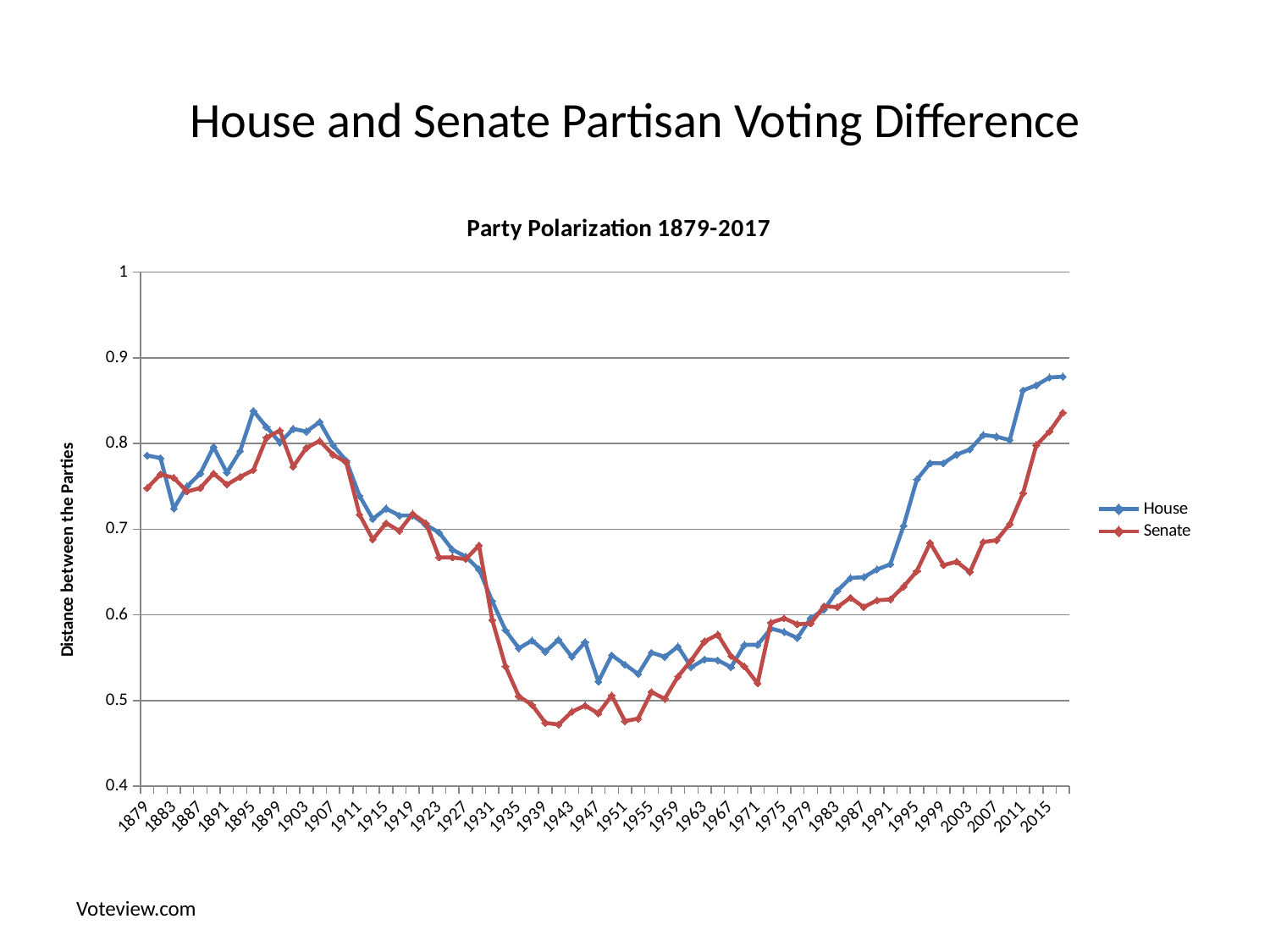

# House and Senate Partisan Voting Difference

### Chart: Party Polarization 1879-2017

| Category |  |  |
|---|---|---|
| 1879 | 0.786 | 0.748 |
| 1881 | 0.783 | 0.764 |
| 1883 | 0.724 | 0.76 |
| 1885 | 0.75 | 0.744 |
| 1887 | 0.765 | 0.748 |
| 1889 | 0.796 | 0.765 |
| 1891 | 0.766 | 0.752 |
| 1893 | 0.7909999999999999 | 0.761 |
| 1895 | 0.838 | 0.7689999999999999 |
| 1897 | 0.819 | 0.8069999999999999 |
| 1899 | 0.8009999999999999 | 0.815 |
| 1901 | 0.817 | 0.773 |
| 1903 | 0.8140000000000001 | 0.7949999999999999 |
| 1905 | 0.825 | 0.8029999999999999 |
| 1907 | 0.798 | 0.7869999999999999 |
| 1909 | 0.78 | 0.778 |
| 1911 | 0.739 | 0.717 |
| 1913 | 0.712 | 0.688 |
| 1915 | 0.724 | 0.707 |
| 1917 | 0.716 | 0.698 |
| 1919 | 0.716 | 0.718 |
| 1921 | 0.7050000000000001 | 0.707 |
| 1923 | 0.696 | 0.667 |
| 1925 | 0.676 | 0.667 |
| 1927 | 0.6679999999999999 | 0.665 |
| 1929 | 0.653 | 0.681 |
| 1931 | 0.616 | 0.594 |
| 1933 | 0.5820000000000001 | 0.54 |
| 1935 | 0.5609999999999999 | 0.505 |
| 1937 | 0.5700000000000001 | 0.495 |
| 1939 | 0.5569999999999999 | 0.474 |
| 1941 | 0.571 | 0.472 |
| 1943 | 0.5509999999999999 | 0.487 |
| 1945 | 0.5680000000000001 | 0.494 |
| 1947 | 0.522 | 0.485 |
| 1949 | 0.553 | 0.506 |
| 1951 | 0.542 | 0.47600000000000003 |
| 1953 | 0.531 | 0.479 |
| 1955 | 0.556 | 0.51 |
| 1957 | 0.5509999999999999 | 0.502 |
| 1959 | 0.563 | 0.528 |
| 1961 | 0.539 | 0.547 |
| 1963 | 0.548 | 0.569 |
| 1965 | 0.5469999999999999 | 0.577 |
| 1967 | 0.5389999999999999 | 0.552 |
| 1969 | 0.565 | 0.54 |
| 1971 | 0.565 | 0.52 |
| 1973 | 0.5840000000000001 | 0.591 |
| 1975 | 0.5800000000000001 | 0.5960000000000001 |
| 1977 | 0.573 | 0.589 |
| 1979 | 0.596 | 0.5900000000000001 |
| 1981 | 0.606 | 0.61 |
| 1983 | 0.628 | 0.609 |
| 1985 | 0.643 | 0.62 |
| 1987 | 0.644 | 0.609 |
| 1989 | 0.653 | 0.617 |
| 1991 | 0.659 | 0.618 |
| 1993 | 0.704 | 0.633 |
| 1995 | 0.758 | 0.651 |
| 1997 | 0.777 | 0.6839999999999999 |
| 1999 | 0.777 | 0.6579999999999999 |
| 2001 | 0.7869999999999999 | 0.6619999999999999 |
| 2003 | 0.7929999999999999 | 0.6499999999999999 |
| 2005 | 0.81 | 0.685 |
| 2007 | 0.808 | 0.687 |
| 2009 | 0.804 | 0.706 |
| 2011 | 0.862 | 0.742 |
| 2013 | 0.868 | 0.798 |
| 2015 | 0.877 | 0.8140000000000001 |
| 2017 | 0.878 | 0.8360000000000001 |
Voteview.com